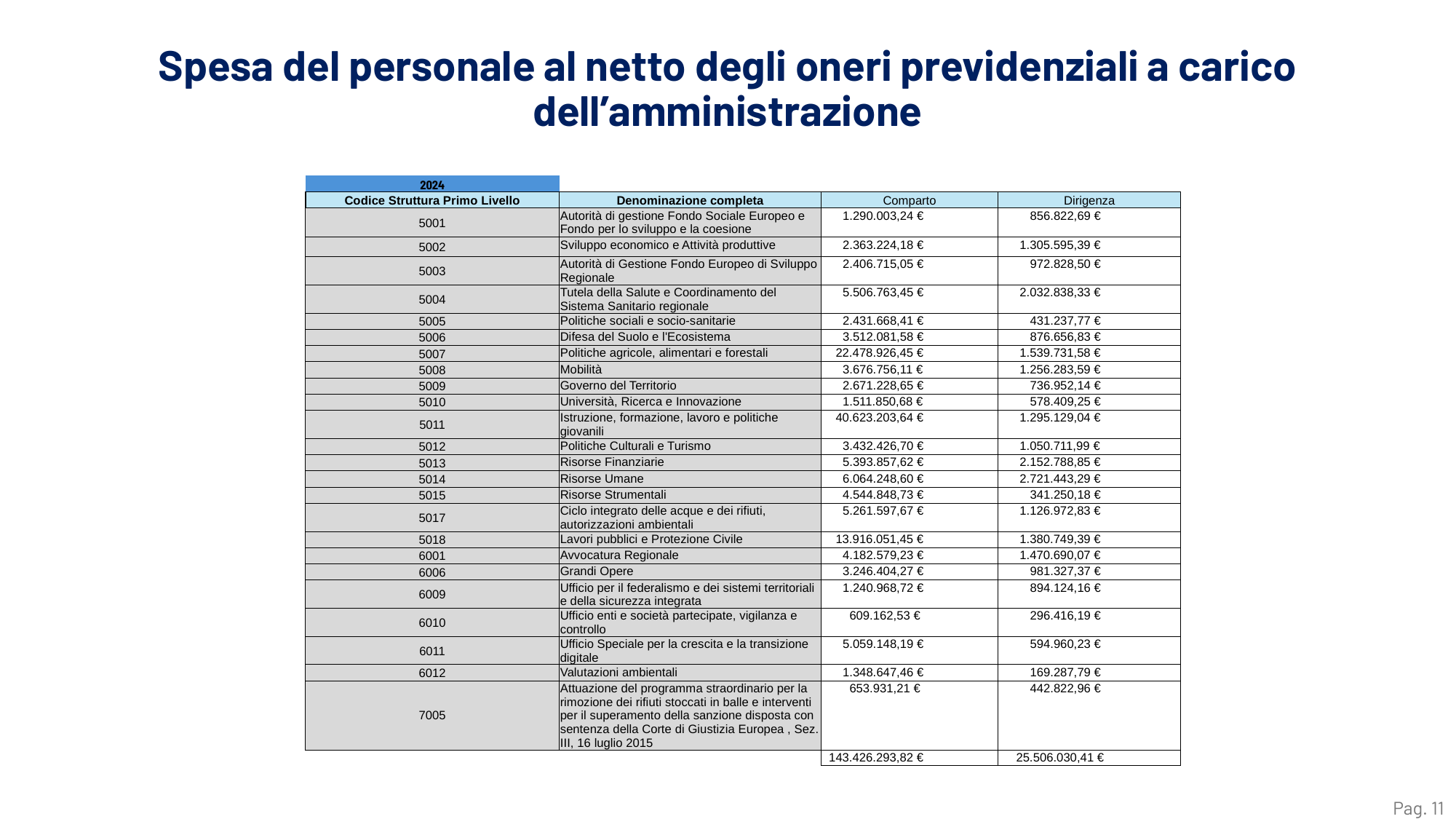

Spesa del personale al netto degli oneri previdenziali a carico dell’amministrazione

| 2024 |  |  |  |
| --- | --- | --- | --- |
| Codice Struttura Primo Livello | Denominazione completa | Comparto | Dirigenza |
| 5001 | Autorità di gestione Fondo Sociale Europeo e Fondo per lo sviluppo e la coesione | 1.290.003,24 € | 856.822,69 € |
| 5002 | Sviluppo economico e Attività produttive | 2.363.224,18 € | 1.305.595,39 € |
| 5003 | Autorità di Gestione Fondo Europeo di Sviluppo Regionale | 2.406.715,05 € | 972.828,50 € |
| 5004 | Tutela della Salute e Coordinamento del Sistema Sanitario regionale | 5.506.763,45 € | 2.032.838,33 € |
| 5005 | Politiche sociali e socio-sanitarie | 2.431.668,41 € | 431.237,77 € |
| 5006 | Difesa del Suolo e l'Ecosistema | 3.512.081,58 € | 876.656,83 € |
| 5007 | Politiche agricole, alimentari e forestali | 22.478.926,45 € | 1.539.731,58 € |
| 5008 | Mobilità | 3.676.756,11 € | 1.256.283,59 € |
| 5009 | Governo del Territorio | 2.671.228,65 € | 736.952,14 € |
| 5010 | Università, Ricerca e Innovazione | 1.511.850,68 € | 578.409,25 € |
| 5011 | Istruzione, formazione, lavoro e politiche giovanili | 40.623.203,64 € | 1.295.129,04 € |
| 5012 | Politiche Culturali e Turismo | 3.432.426,70 € | 1.050.711,99 € |
| 5013 | Risorse Finanziarie | 5.393.857,62 € | 2.152.788,85 € |
| 5014 | Risorse Umane | 6.064.248,60 € | 2.721.443,29 € |
| 5015 | Risorse Strumentali | 4.544.848,73 € | 341.250,18 € |
| 5017 | Ciclo integrato delle acque e dei rifiuti, autorizzazioni ambientali | 5.261.597,67 € | 1.126.972,83 € |
| 5018 | Lavori pubblici e Protezione Civile | 13.916.051,45 € | 1.380.749,39 € |
| 6001 | Avvocatura Regionale | 4.182.579,23 € | 1.470.690,07 € |
| 6006 | Grandi Opere | 3.246.404,27 € | 981.327,37 € |
| 6009 | Ufficio per il federalismo e dei sistemi territoriali e della sicurezza integrata | 1.240.968,72 € | 894.124,16 € |
| 6010 | Ufficio enti e società partecipate, vigilanza e controllo | 609.162,53 € | 296.416,19 € |
| 6011 | Ufficio Speciale per la crescita e la transizione digitale | 5.059.148,19 € | 594.960,23 € |
| 6012 | Valutazioni ambientali | 1.348.647,46 € | 169.287,79 € |
| 7005 | Attuazione del programma straordinario per la rimozione dei rifiuti stoccati in balle e interventi per il superamento della sanzione disposta con sentenza della Corte di Giustizia Europea , Sez. III, 16 luglio 2015 | 653.931,21 € | 442.822,96 € |
|  |  | 143.426.293,82 € | 25.506.030,41 € |
Pag. 11